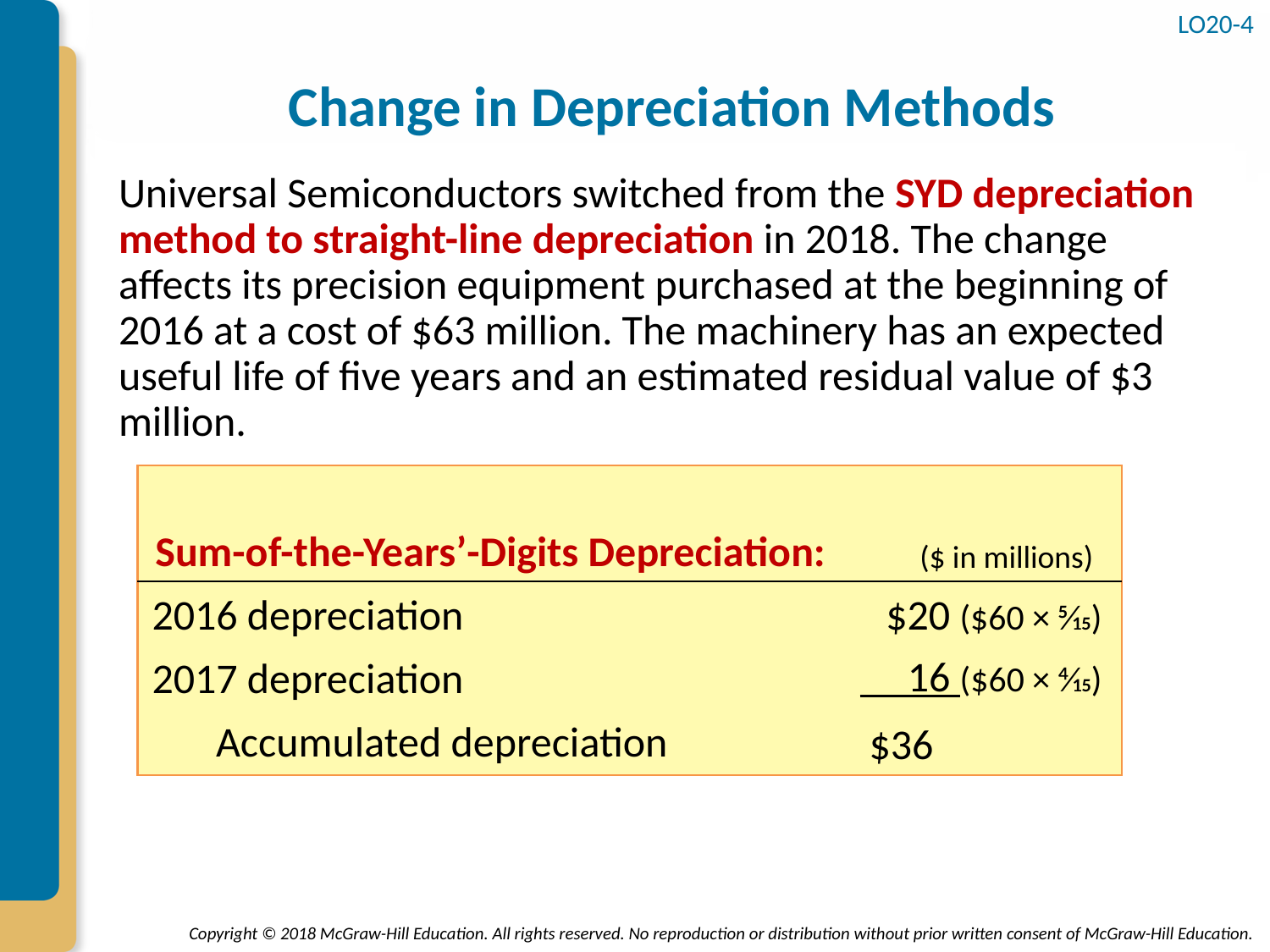

LO20-4
# Change in Depreciation Methods
Universal Semiconductors switched from the SYD depreciation method to straight-line depreciation in 2018. The change affects its precision equipment purchased at the beginning of 2016 at a cost of $63 million. The machinery has an expected useful life of five years and an estimated residual value of $3 million.

Sum-of-the-Years’-Digits Depreciation:
($ in millions)
2016 depreciation
$20 ($60 × 5⁄15)
     16 ($60 × 4⁄15)
2017 depreciation
Accumulated depreciation
$36